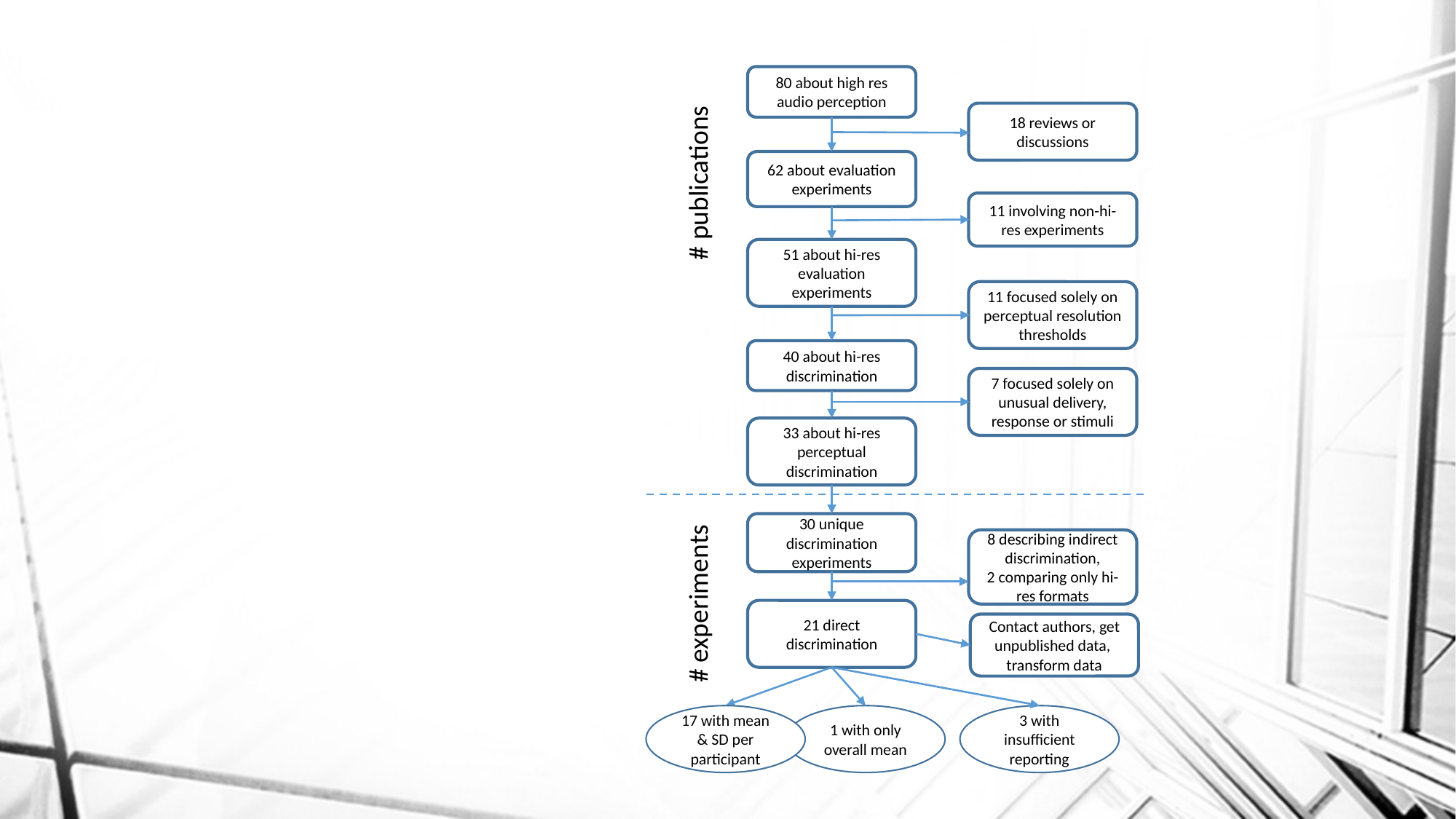

80 about high res audio perception
18 reviews or discussions
62 about evaluation experiments
# publications
11 involving non-hi-res experiments
51 about hi-res evaluation experiments
11 focused solely on perceptual resolution thresholds
40 about hi-res discrimination
7 focused solely on unusual delivery, response or stimuli
33 about hi-res perceptual discrimination
30 unique discrimination experiments
8 describing indirect discrimination,
2 comparing only hi-res formats
# experiments
21 direct discrimination
Contact authors, get unpublished data,  transform data
17 with mean & SD per participant
1 with only overall mean
3 with insufficient reporting